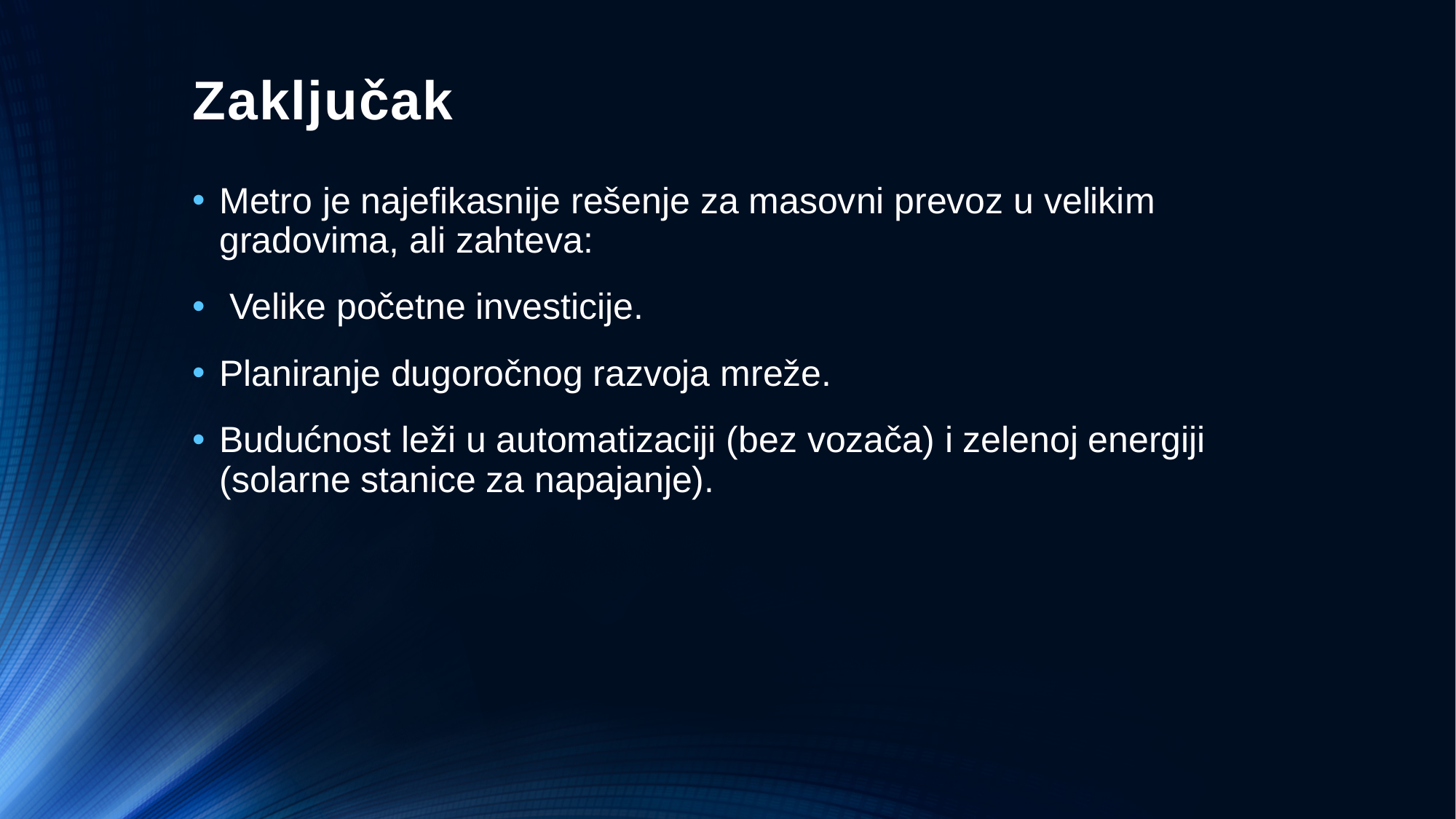

# Zaključak
Metro je najefikasnije rešenje za masovni prevoz u velikim gradovima, ali zahteva:
 Velike početne investicije.
Planiranje dugoročnog razvoja mreže.
Budućnost leži u automatizaciji (bez vozača) i zelenoj energiji (solarne stanice za napajanje).